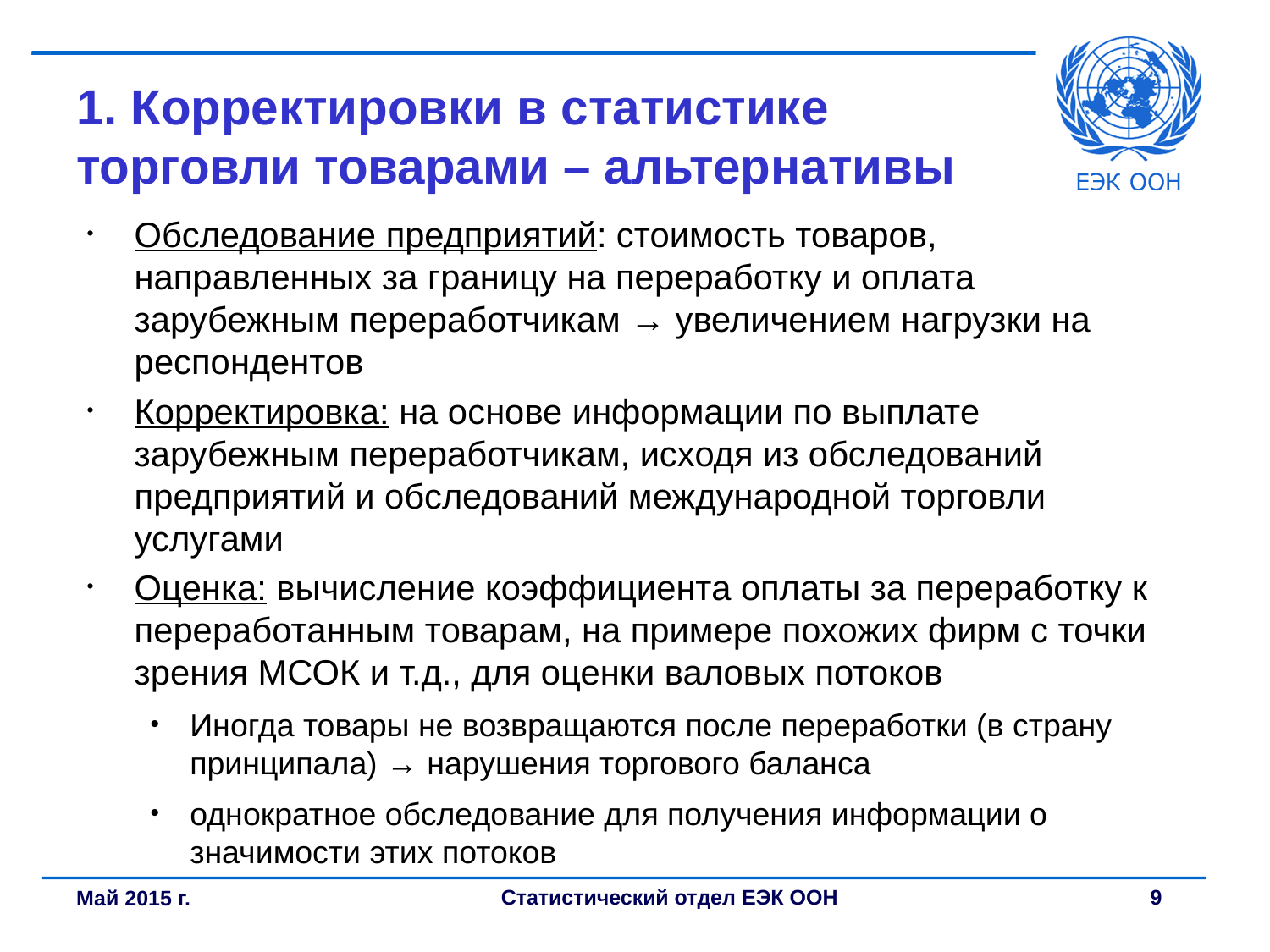

# 1. Корректировки в статистике торговли товарами – альтернативы
Обследование предприятий: стоимость товаров, направленных за границу на переработку и оплата зарубежным переработчикам → увеличением нагрузки на респондентов
Корректировка: на основе информации по выплате зарубежным переработчикам, исходя из обследований предприятий и обследований международной торговли услугами
Оценка: вычисление коэффициента оплаты за переработку к переработанным товарам, на примере похожих фирм с точки зрения МСОК и т.д., для оценки валовых потоков
Иногда товары не возвращаются после переработки (в страну принципала) → нарушения торгового баланса
однократное обследование для получения информации о значимости этих потоков

Май 2015 г.